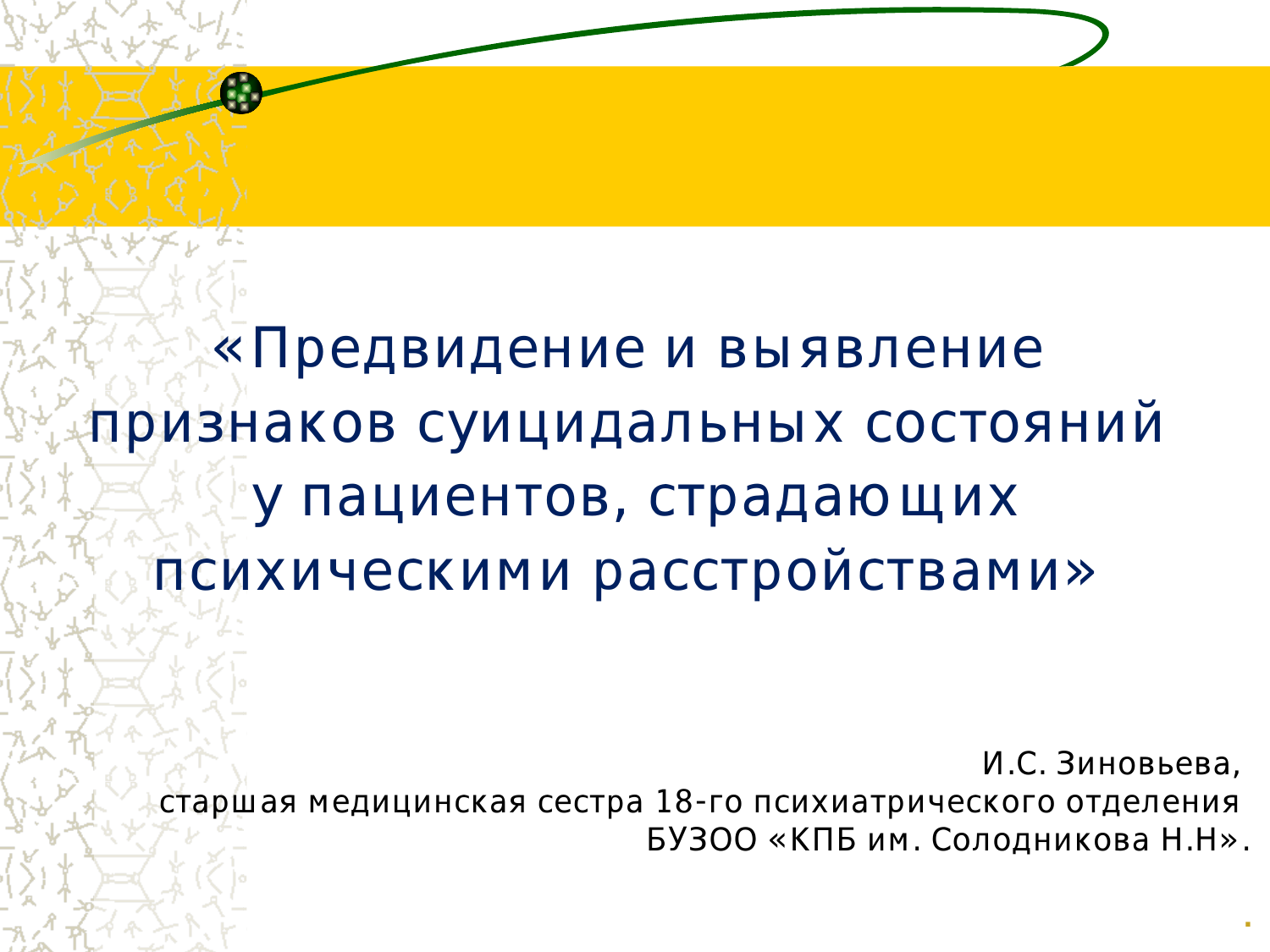

«Предвидение и выявление признаков суицидальных состояний  у пациентов, страдающих психическими расстройствами»
И.С. Зиновьева,
старшая медицинская сестра 18-го психиатрического отделения
БУЗОО «КПБ им. Солодникова Н.Н».

.